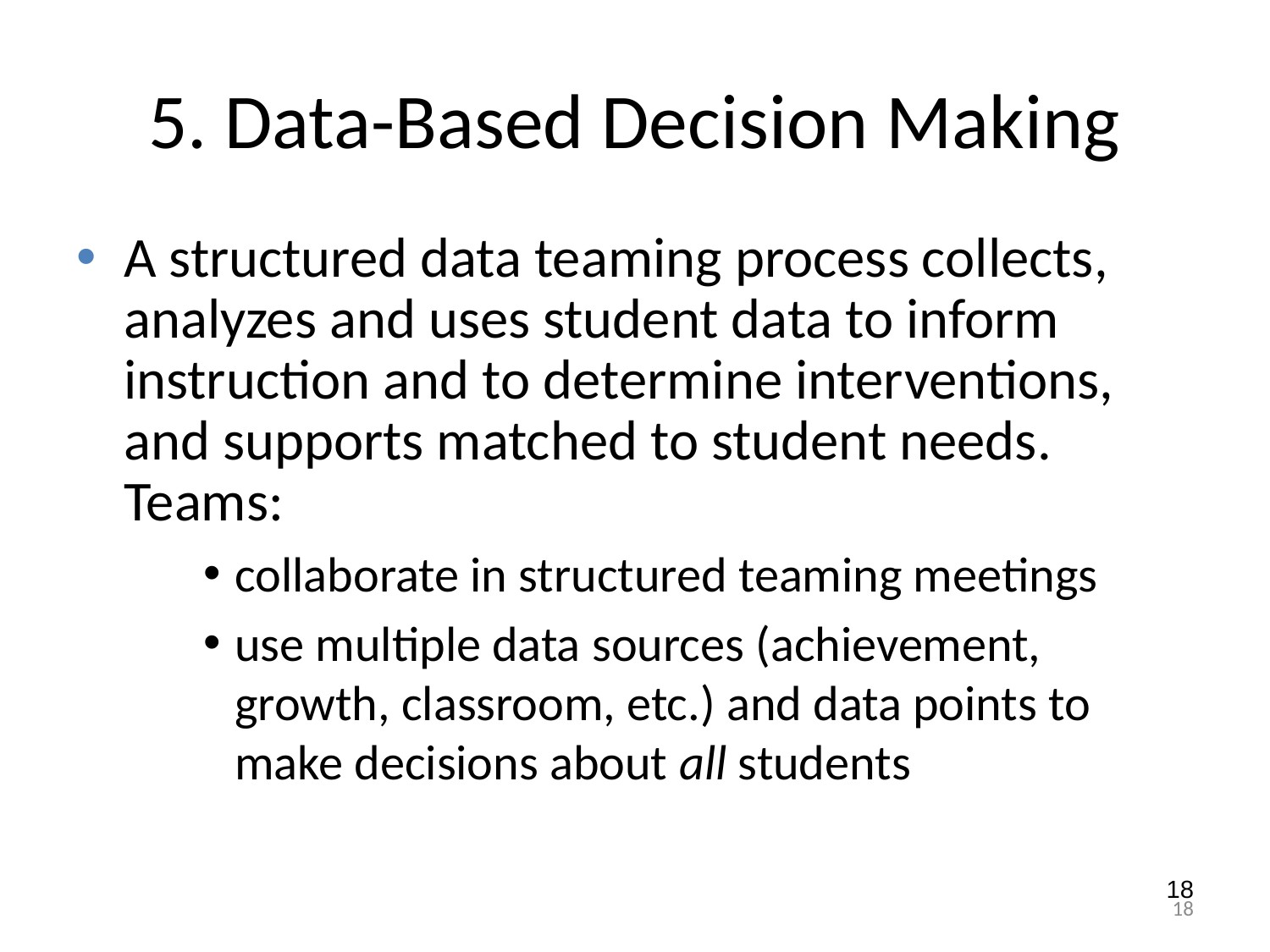

# 5. Data-Based Decision Making
A structured data teaming process collects, analyzes and uses student data to inform instruction and to determine interventions, and supports matched to student needs. Teams:
collaborate in structured teaming meetings
use multiple data sources (achievement,  growth, classroom, etc.) and data points to make decisions about all students

18
18